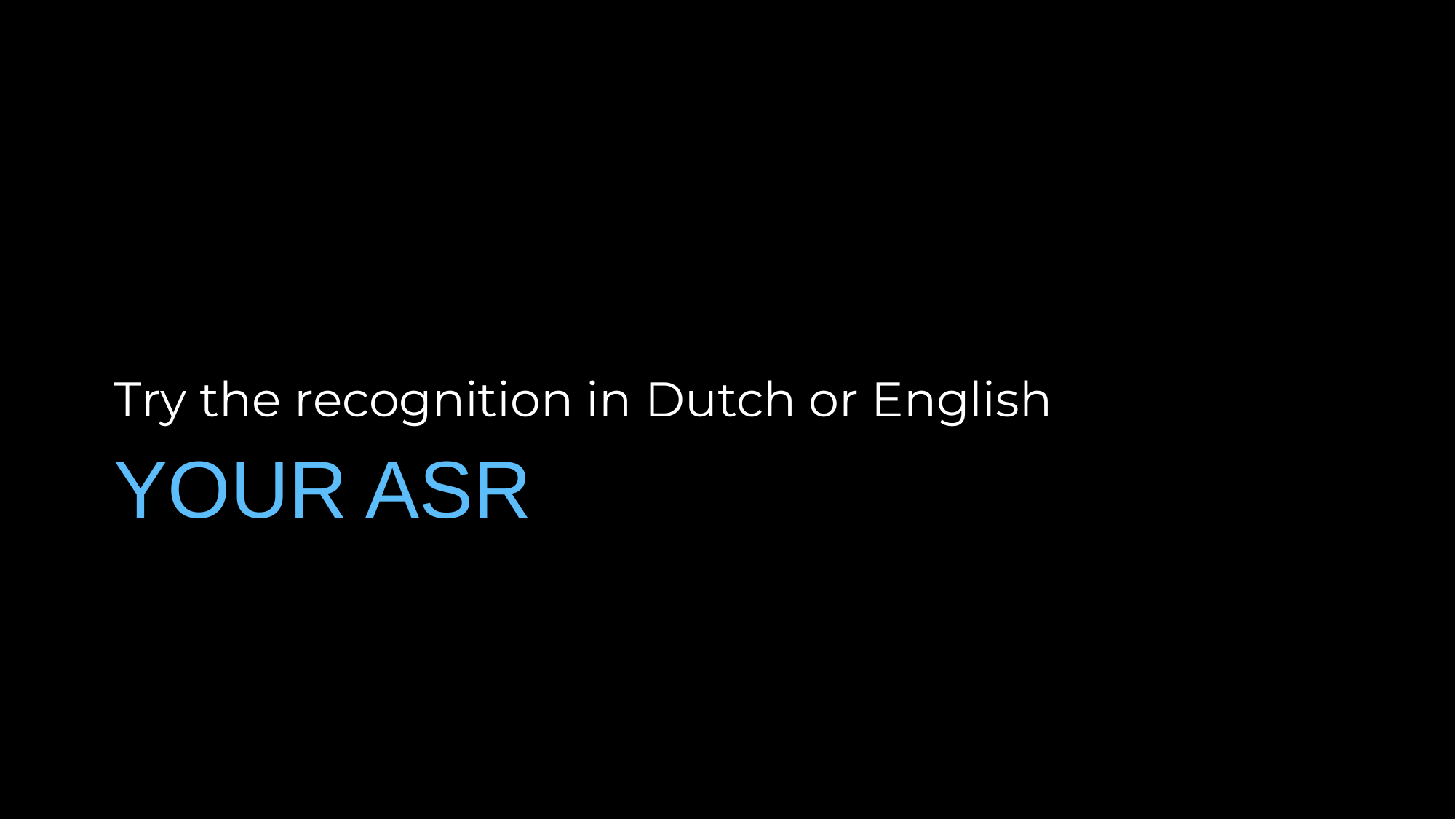

Try the recognition in Dutch or English
# Your ASR